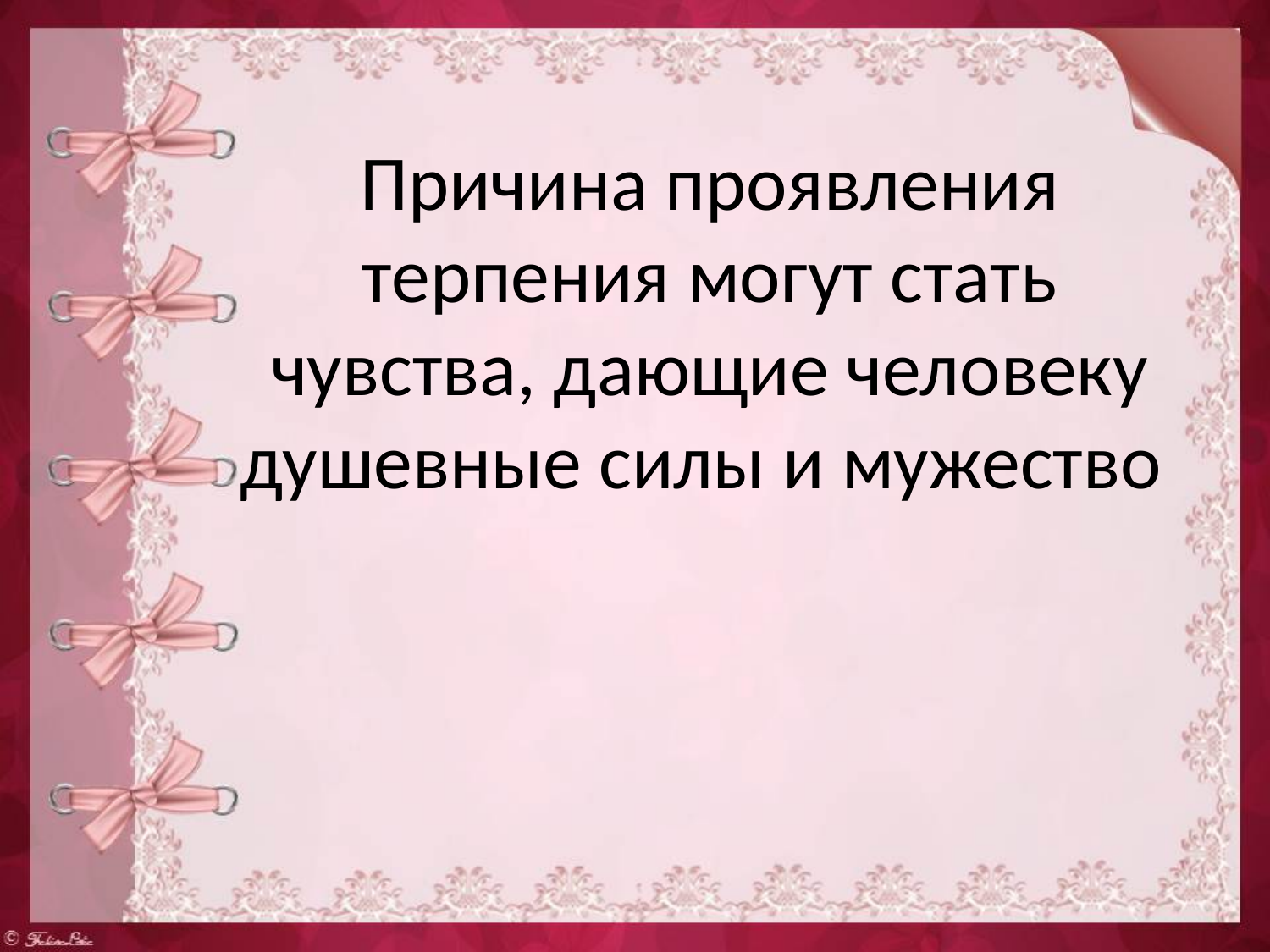

Причина проявления терпения могут стать чувства, дающие человеку душевные силы и мужество